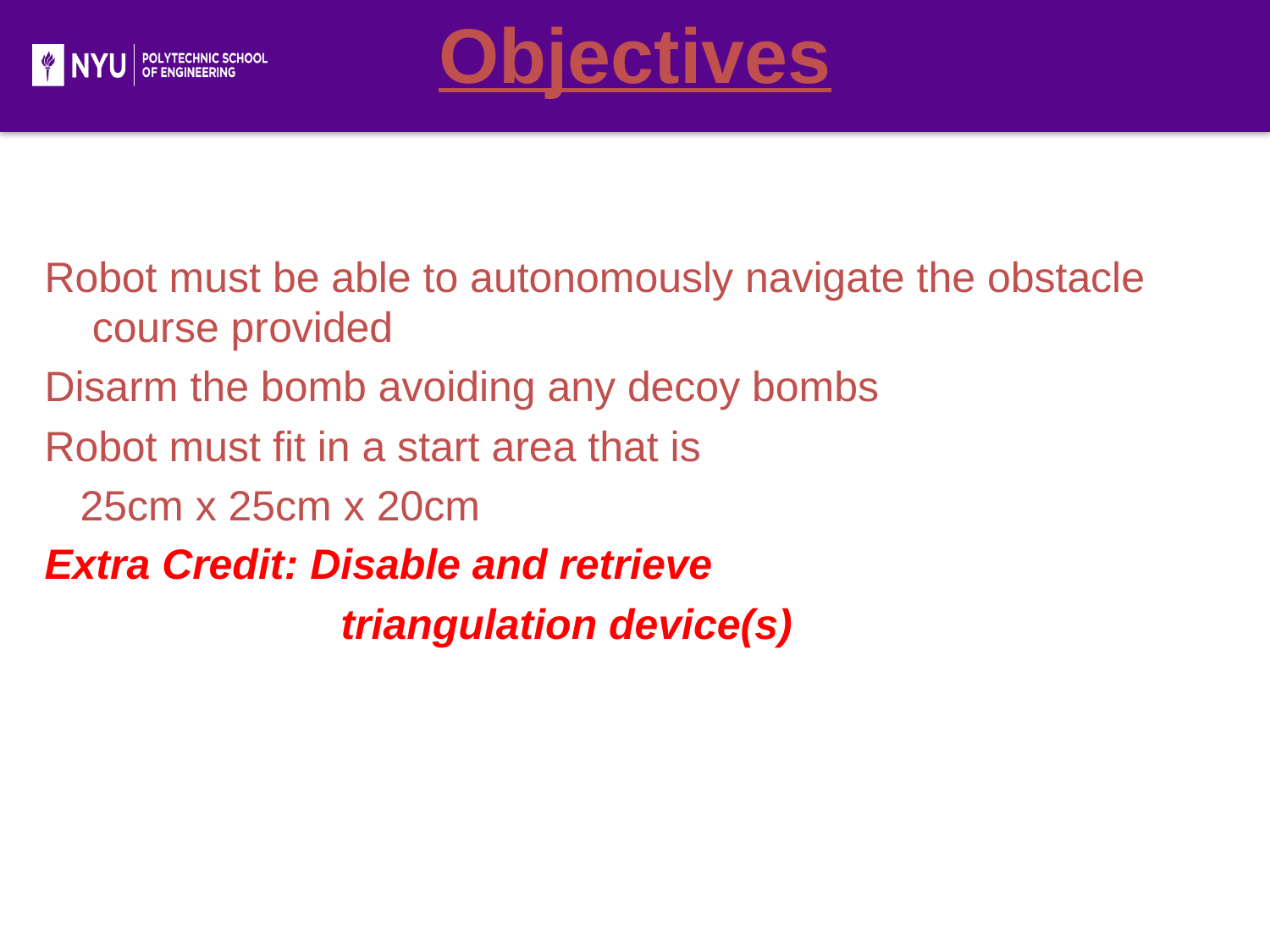

# Objectives
Robot must be able to autonomously navigate the obstacle course provided
Disarm the bomb avoiding any decoy bombs
Robot must fit in a start area that is
   25cm x 25cm x 20cm
Extra Credit: Disable and retrieve
                         triangulation device(s)